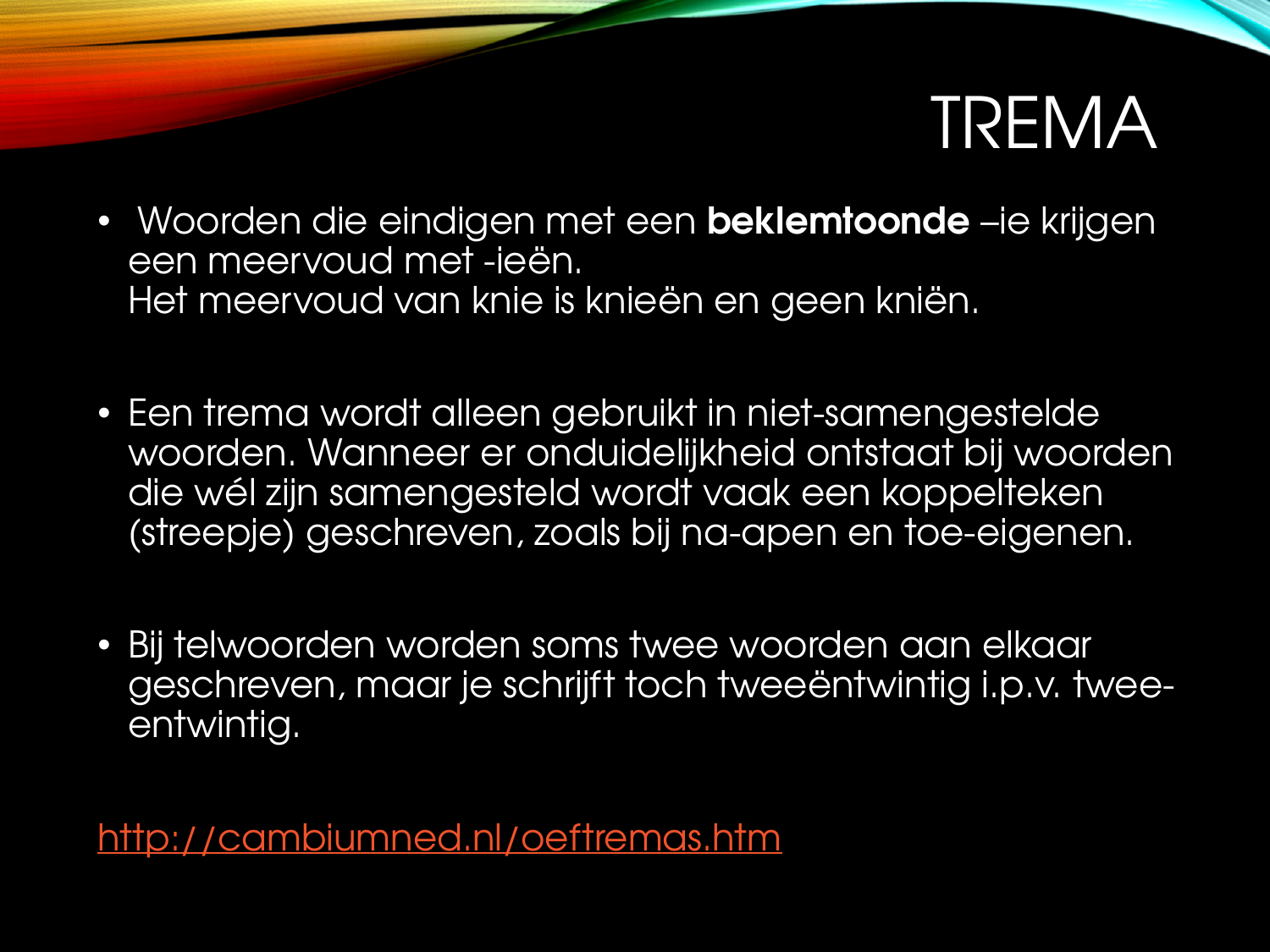

# trema
 Woorden die eindigen met een beklemtoonde –ie krijgen een meervoud met -ieën.
Het meervoud van knie is knieën en geen kniën.

Een trema wordt alleen gebruikt in niet-samengestelde woorden. Wanneer er onduidelijkheid ontstaat bij woorden die wél zijn samengesteld wordt vaak een koppelteken (streepje) geschreven, zoals bij na-apen en toe-eigenen.

Bij telwoorden worden soms twee woorden aan elkaar geschreven, maar je schrijft toch tweeëntwintig i.p.v. twee-entwintig.

http://cambiumned.nl/oeftremas.htm